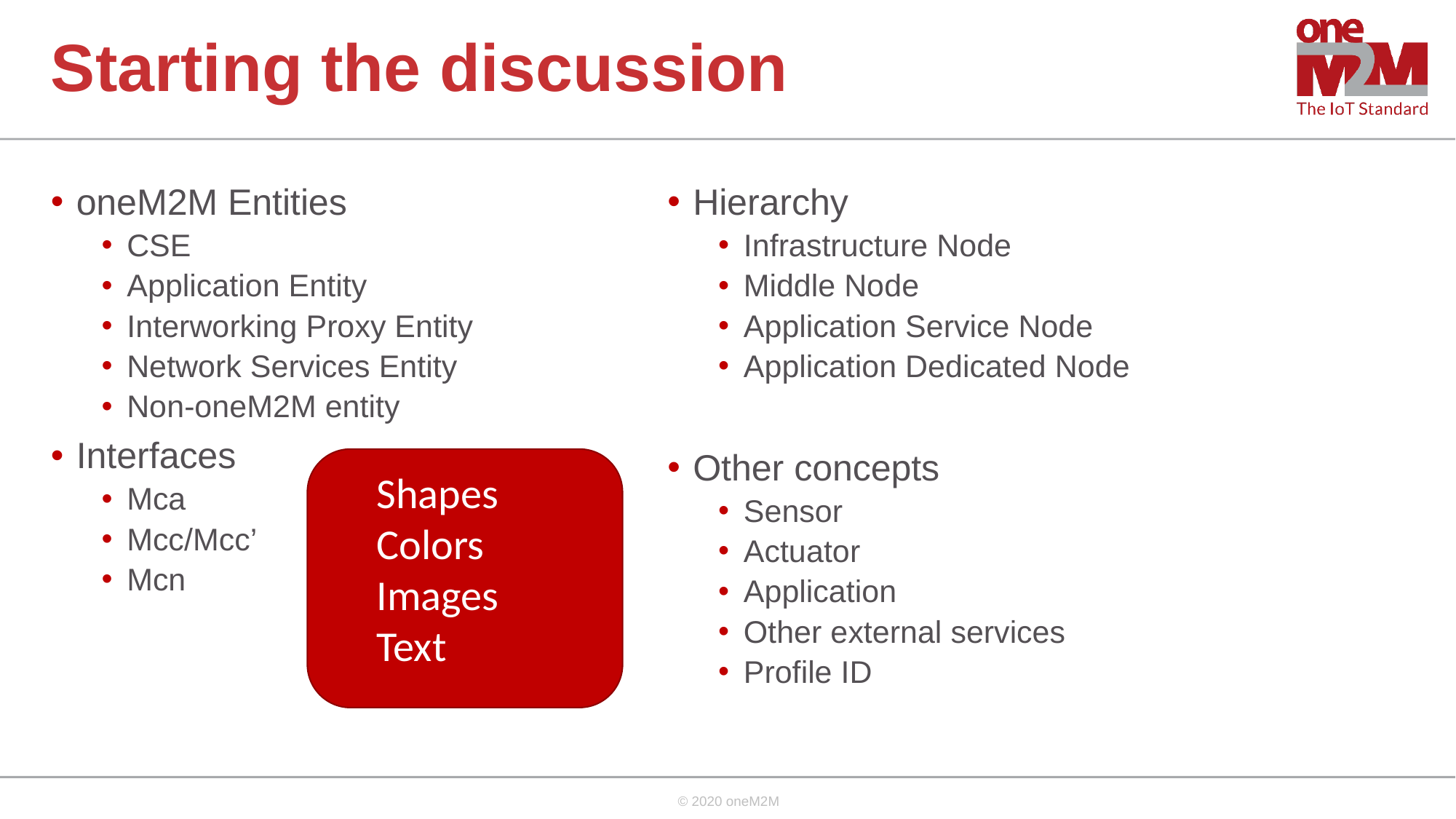

# Starting the discussion
oneM2M Entities
CSE
Application Entity
Interworking Proxy Entity
Network Services Entity
Non-oneM2M entity
Interfaces
Mca
Mcc/Mcc’
Mcn

Hierarchy
Infrastructure Node
Middle Node
Application Service Node
Application Dedicated Node

Other concepts
Sensor
Actuator
Application
Other external services
Profile ID

Shapes
Colors
Images
Text